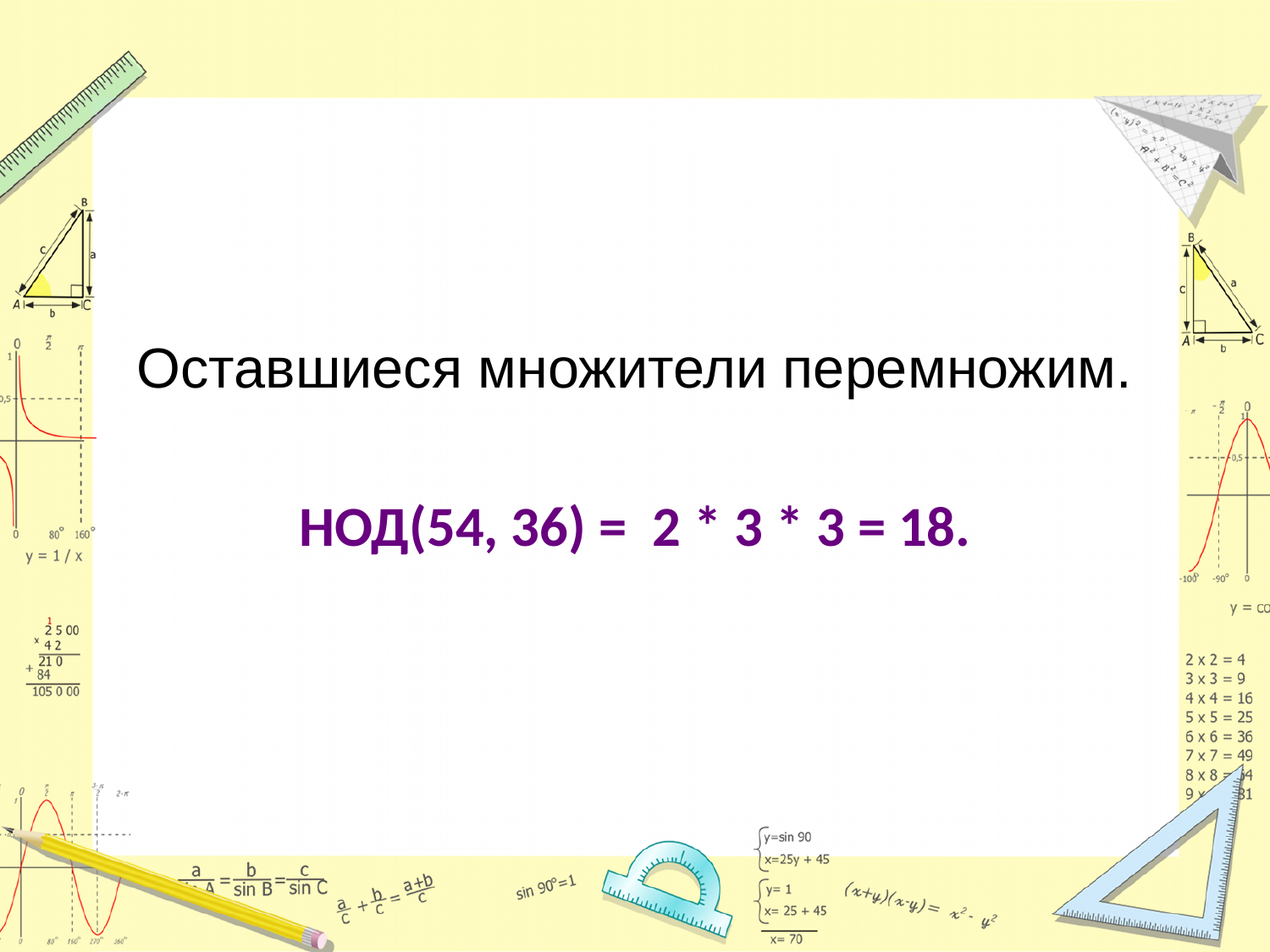

#
Оставшиеся множители перемножим.

НОД(54, 36) =  2 * 3 * 3 = 18.